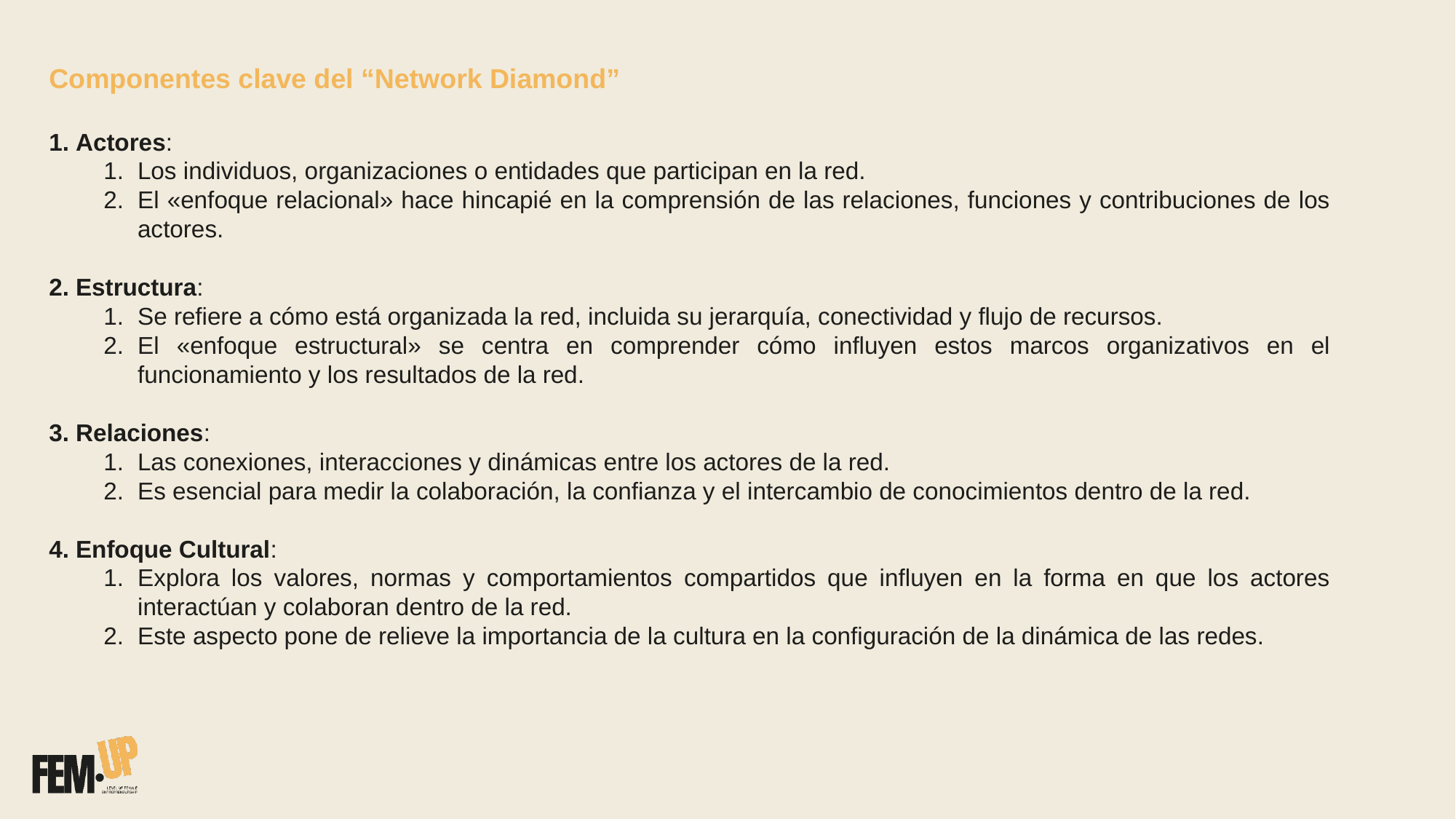

Componentes clave del “Network Diamond”

 Actores:
Los individuos, organizaciones o entidades que participan en la red.
El «enfoque relacional» hace hincapié en la comprensión de las relaciones, funciones y contribuciones de los actores.

 Estructura:
Se refiere a cómo está organizada la red, incluida su jerarquía, conectividad y flujo de recursos.
El «enfoque estructural» se centra en comprender cómo influyen estos marcos organizativos en el funcionamiento y los resultados de la red.

 Relaciones:
Las conexiones, interacciones y dinámicas entre los actores de la red.
Es esencial para medir la colaboración, la confianza y el intercambio de conocimientos dentro de la red.

 Enfoque Cultural:
Explora los valores, normas y comportamientos compartidos que influyen en la forma en que los actores interactúan y colaboran dentro de la red.
Este aspecto pone de relieve la importancia de la cultura en la configuración de la dinámica de las redes.